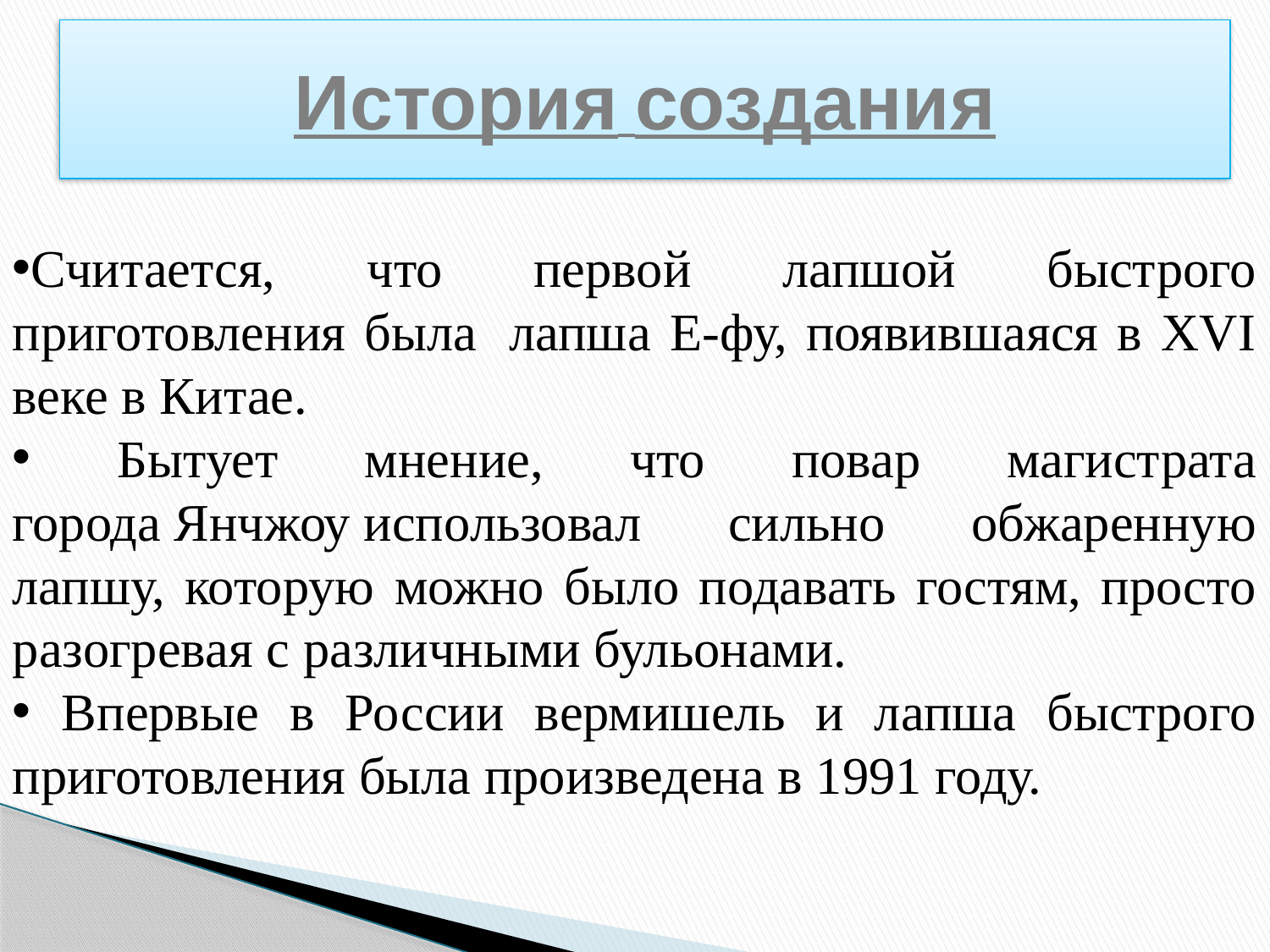

История создания
Считается, что первой лапшой быстрого приготовления была  лапша Е-фу, появившаяся в XVI веке в Китае.
 Бытует мнение, что повар магистрата города Янчжоу использовал сильно обжаренную лапшу, которую можно было подавать гостям, просто разогревая с различными бульонами.
 Впервые в России вермишель и лапша быстрого приготовления была произведена в 1991 году.